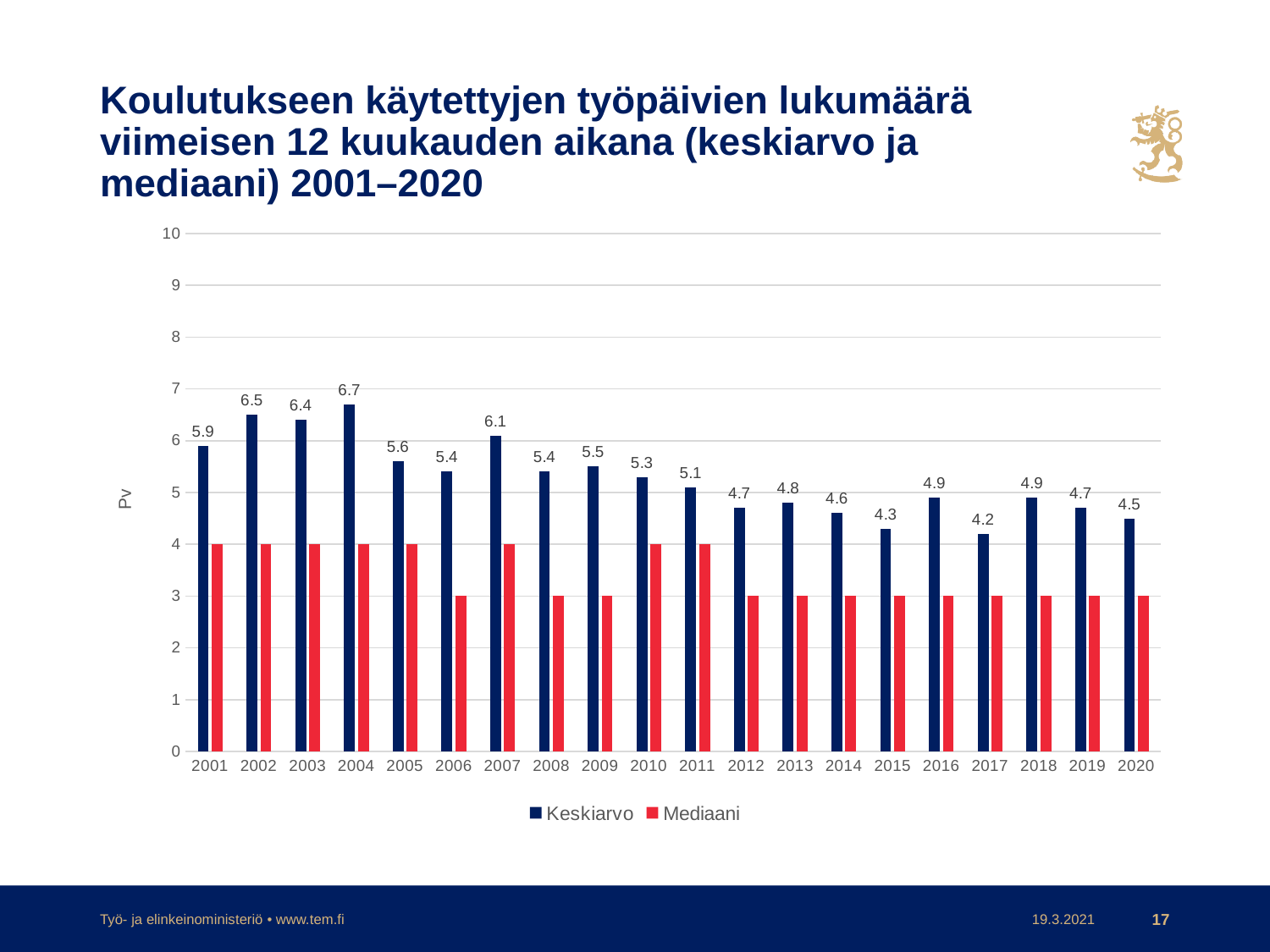

# Koulutukseen käytettyjen työpäivien lukumäärä viimeisen 12 kuukauden aikana (keskiarvo ja mediaani) 2001–2020

### Chart

| Category | Keskiarvo | Mediaani |
|---|---|---|
| 2001 | 5.9 | 4.0 |
| 2002 | 6.5 | 4.0 |
| 2003 | 6.4 | 4.0 |
| 2004 | 6.7 | 4.0 |
| 2005 | 5.6 | 4.0 |
| 2006 | 5.4 | 3.0 |
| 2007 | 6.1 | 4.0 |
| 2008 | 5.4 | 3.0 |
| 2009 | 5.5 | 3.0 |
| 2010 | 5.3 | 4.0 |
| 2011 | 5.1 | 4.0 |
| 2012 | 4.7 | 3.0 |
| 2013 | 4.8 | 3.0 |
| 2014 | 4.6 | 3.0 |
| 2015 | 4.3 | 3.0 |
| 2016 | 4.9 | 3.0 |
| 2017 | 4.2 | 3.0 |
| 2018 | 4.9 | 3.0 |
| 2019 | 4.7 | 3.0 |
| 2020 | 4.5 | 3.0 |
Työ- ja elinkeinoministeriö • www.tem.fi
19.3.2021
17